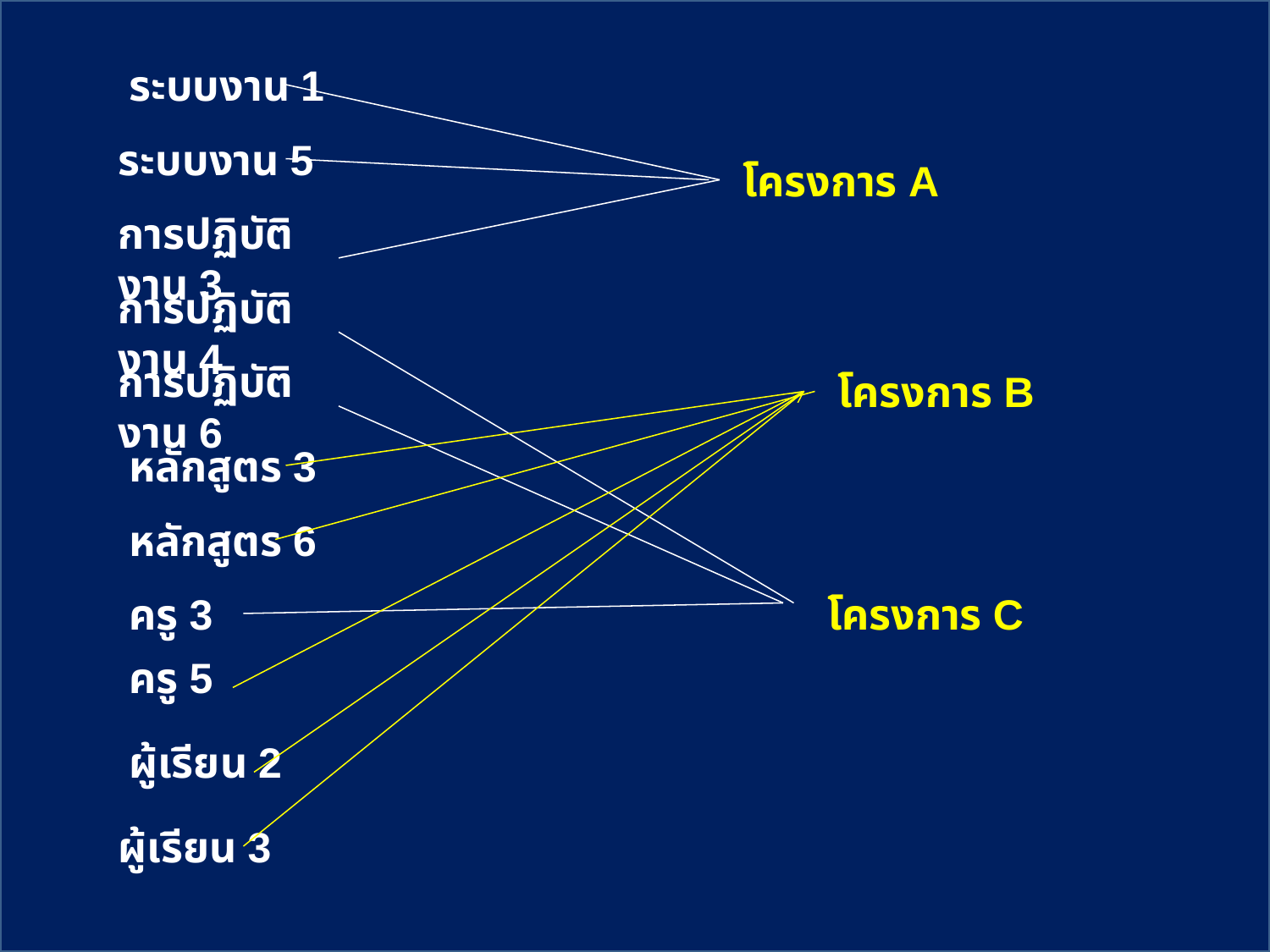

ระบบงาน 1
ระบบงาน 5
โครงการ A
การปฏิบัติงาน 3
การปฏิบัติงาน 4
การปฏิบัติงาน 6
โครงการ B
หลักสูตร 3
หลักสูตร 6
โครงการ C
ครู 3
ครู 5
ผู้เรียน 2
ผู้เรียน 3